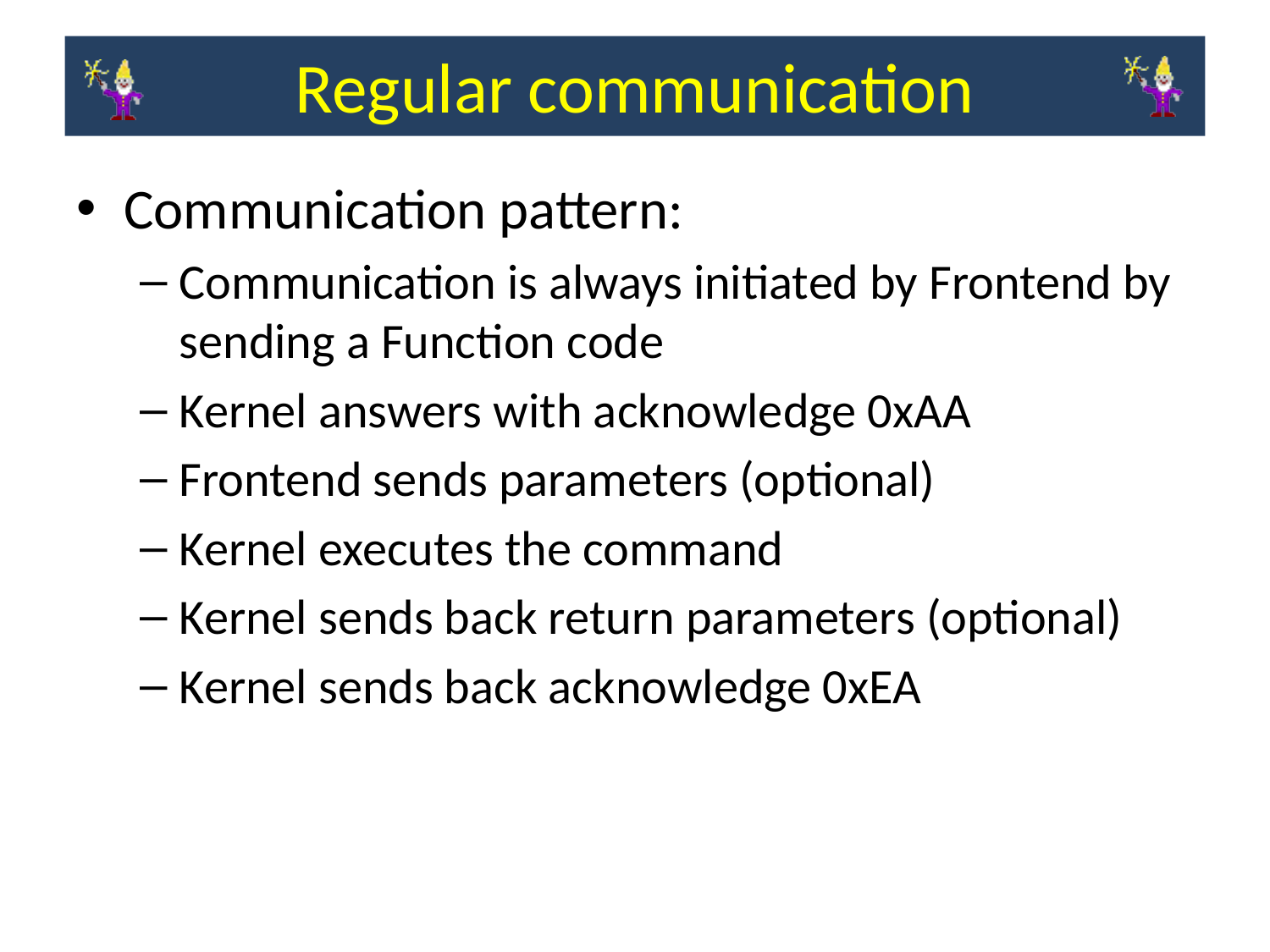

Regular communication
Communication pattern:
Communication is always initiated by Frontend by sending a Function code
Kernel answers with acknowledge 0xAA
Frontend sends parameters (optional)
Kernel executes the command
Kernel sends back return parameters (optional)
Kernel sends back acknowledge 0xEA